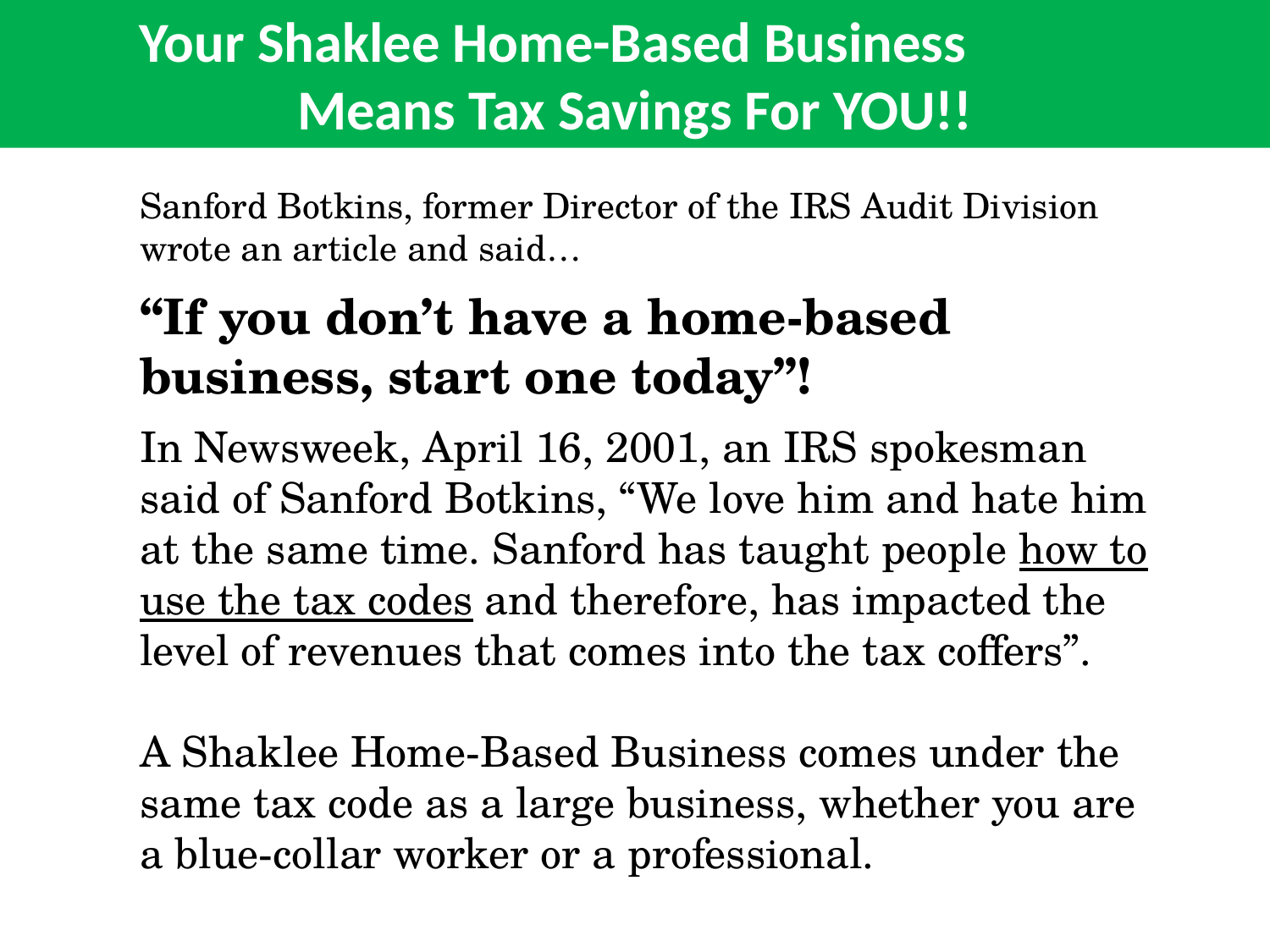

Your Shaklee Home-Based Business
Means Tax Savings For YOU!!

Sanford Botkins, former Director of the IRS Audit Division wrote an article and said…

“If you don’t have a home-based business, start one today”!

In Newsweek, April 16, 2001, an IRS spokesman said of Sanford Botkins, “We love him and hate him at the same time. Sanford has taught people how to use the tax codes and therefore, has impacted the level of revenues that comes into the tax coffers”.

A Shaklee Home-Based Business comes under the same tax code as a large business, whether you are a blue-collar worker or a professional.